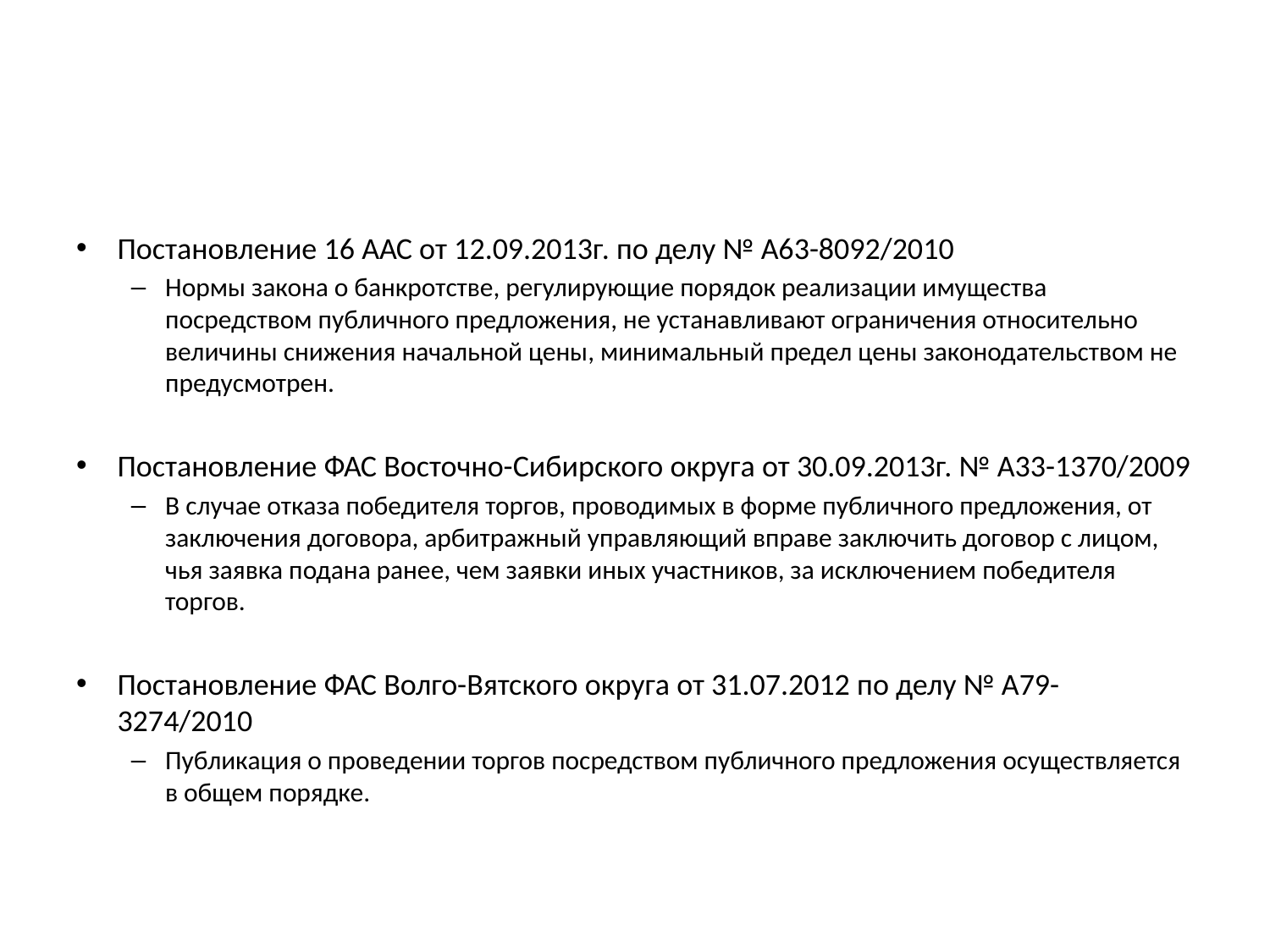

#
Постановление 16 ААС от 12.09.2013г. по делу № А63-8092/2010
Нормы закона о банкротстве, регулирующие порядок реализации имущества посредством публичного предложения, не устанавливают ограничения относительно величины снижения начальной цены, минимальный предел цены законодательством не предусмотрен.

Постановление ФАС Восточно-Сибирского округа от 30.09.2013г. № А33-1370/2009
В случае отказа победителя торгов, проводимых в форме публичного предложения, от заключения договора, арбитражный управляющий вправе заключить договор с лицом, чья заявка подана ранее, чем заявки иных участников, за исключением победителя торгов.

Постановление ФАС Волго-Вятского округа от 31.07.2012 по делу № А79-3274/2010
Публикация о проведении торгов посредством публичного предложения осуществляется в общем порядке.